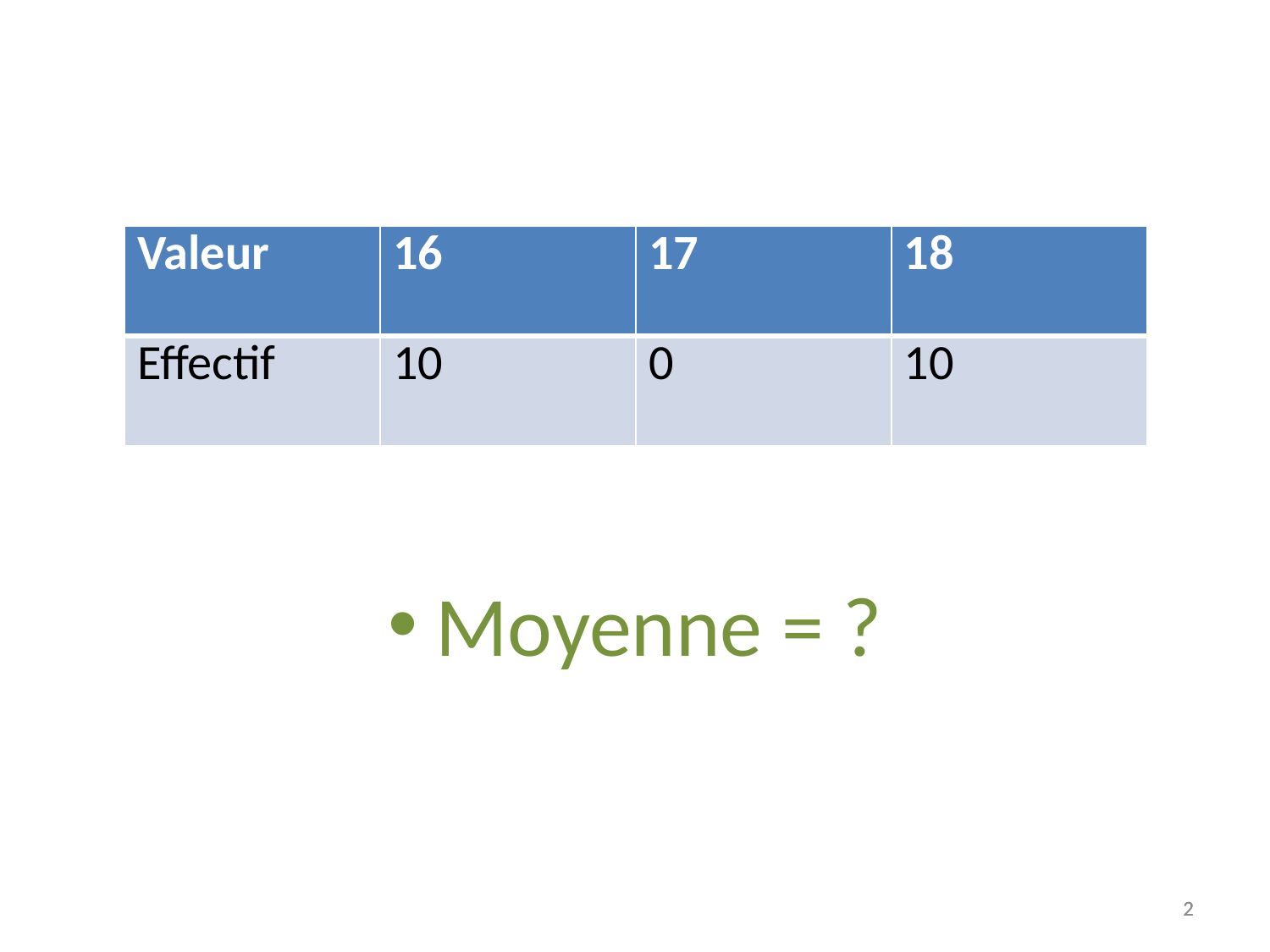

| Valeur | 16 | 17 | 18 |
| --- | --- | --- | --- |
| Effectif | 10 | 0 | 10 |
Moyenne = ?

2
2